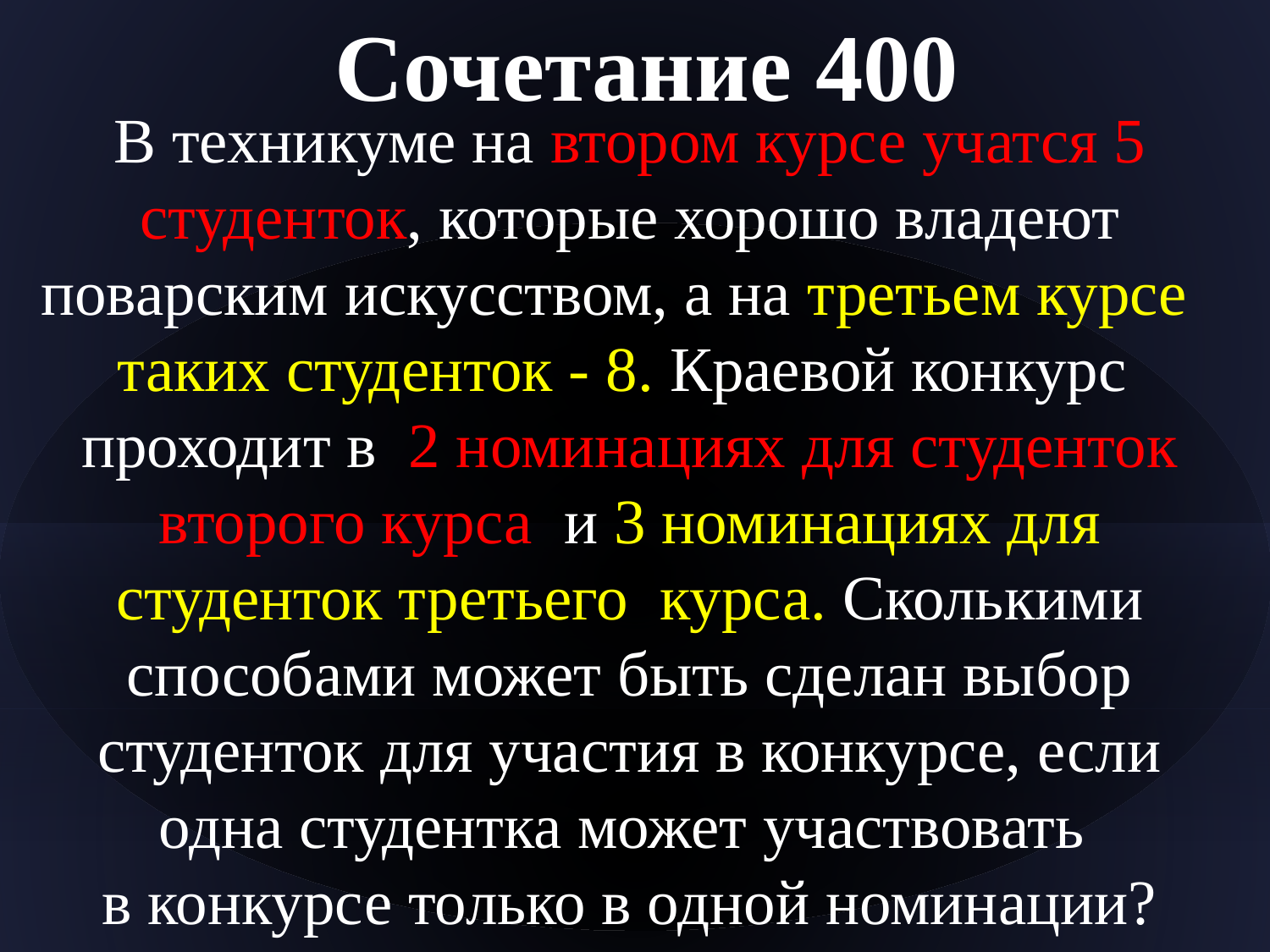

Сочетание 400
В техникуме на втором курсе учатся 5 студенток, которые хорошо владеют поварским искусством, а на третьем курсе   таких студенток - 8. Краевой конкурс  проходит в  2 номинациях для студенток второго курса  и 3 номинациях для студенток третьего  курса. Сколькими способами может быть сделан выбор студенток для участия в конкурсе, если одна студентка может участвовать
в конкурсе только в одной номинации?